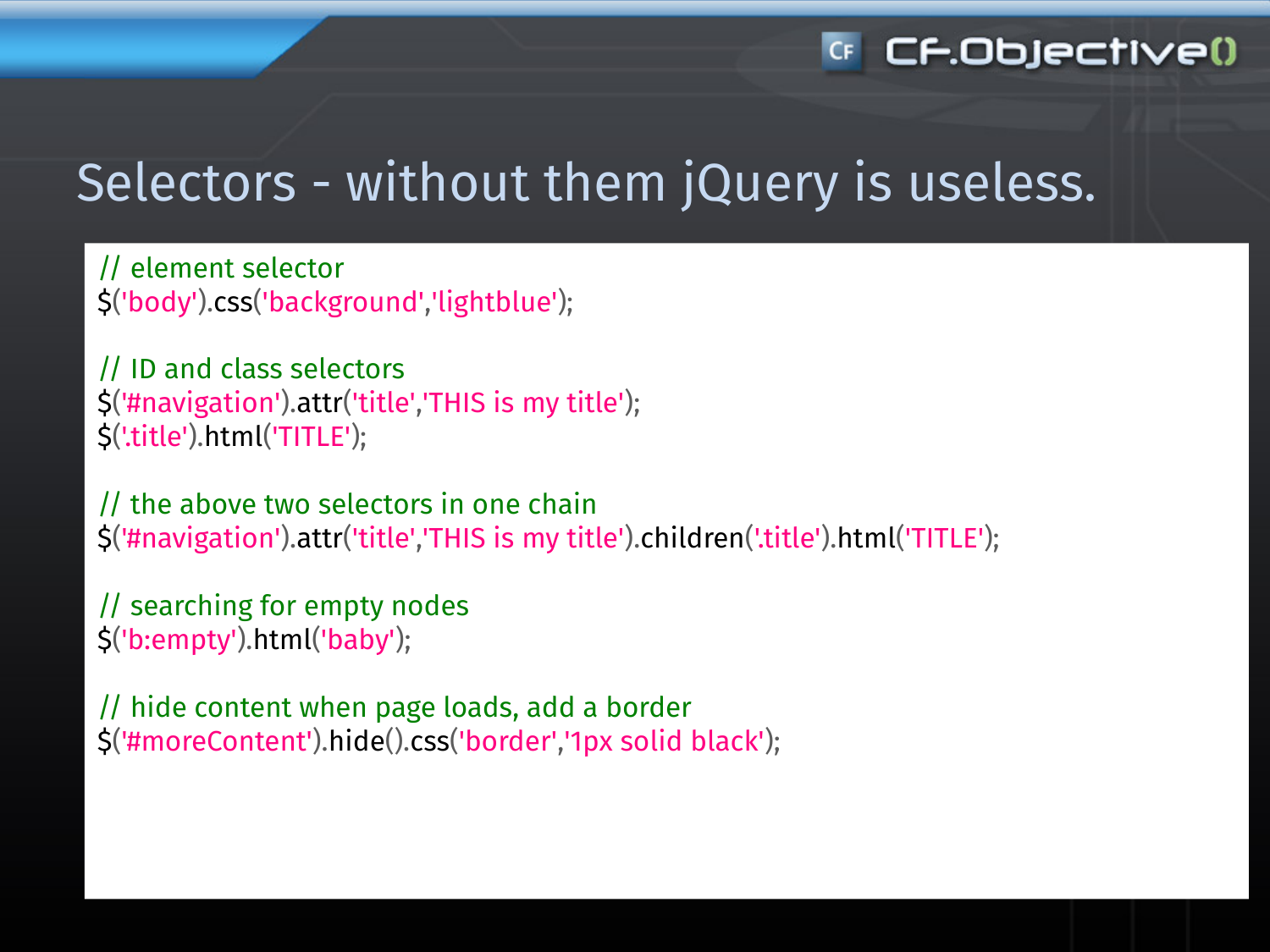

Selectors - without them jQuery is useless.
// element selector
$('body').css('background','lightblue');

// ID and class selectors
$('#navigation').attr('title','THIS is my title');
$('.title').html('TITLE');

// the above two selectors in one chain
$('#navigation').attr('title','THIS is my title').children('.title').html('TITLE');

// searching for empty nodes
$('b:empty').html('baby');

// hide content when page loads, add a border
$('#moreContent').hide().css('border','1px solid black');